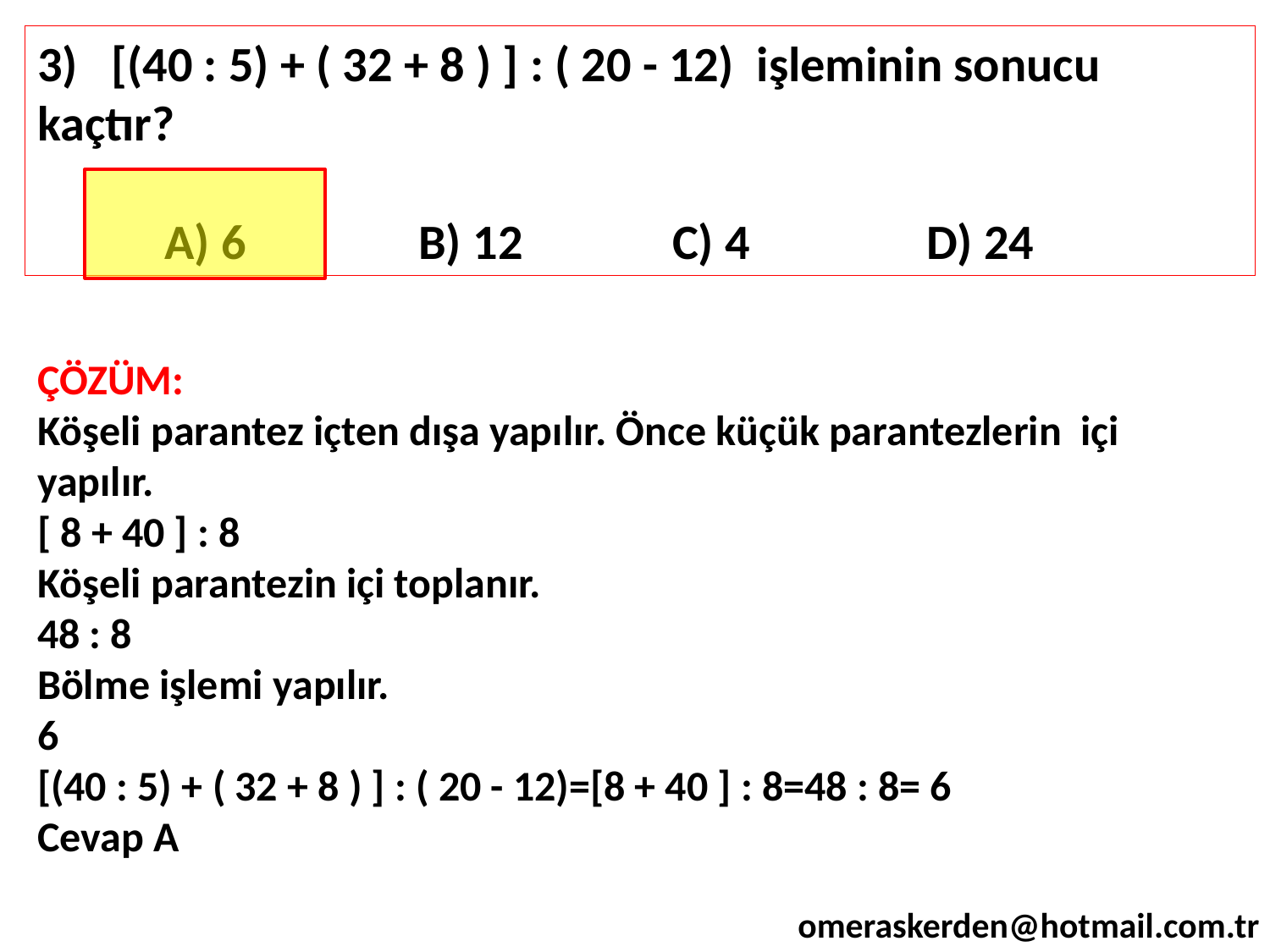

3)   [(40 : 5) + ( 32 + 8 ) ] : ( 20 - 12)  işleminin sonucu kaçtır?

	A) 6		B) 12		C) 4		D) 24

ÇÖZÜM:
Köşeli parantez içten dışa yapılır. Önce küçük parantezlerin  içi yapılır.
[ 8 + 40 ] : 8
Köşeli parantezin içi toplanır.
48 : 8
Bölme işlemi yapılır.
6
[(40 : 5) + ( 32 + 8 ) ] : ( 20 - 12)=[8 + 40 ] : 8=48 : 8= 6
Cevap A
omeraskerden@hotmail.com.tr